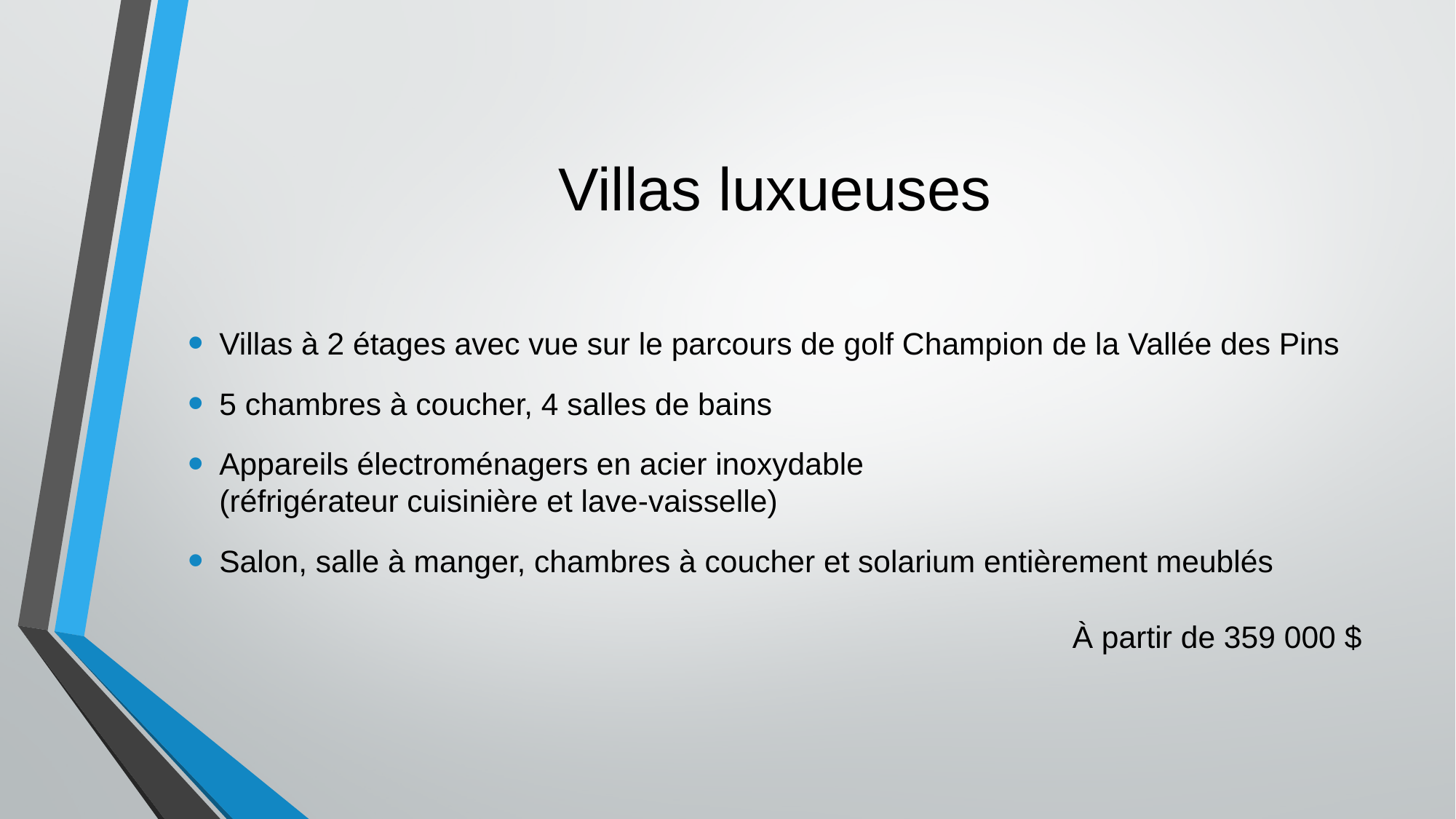

# Villas luxueuses
Villas à 2 étages avec vue sur le parcours de golf Champion de la Vallée des Pins
5 chambres à coucher, 4 salles de bains
Appareils électroménagers en acier inoxydable
(réfrigérateur cuisinière et lave-vaisselle)
Salon, salle à manger, chambres à coucher et solarium entièrement meublés
À partir de 359 000 $